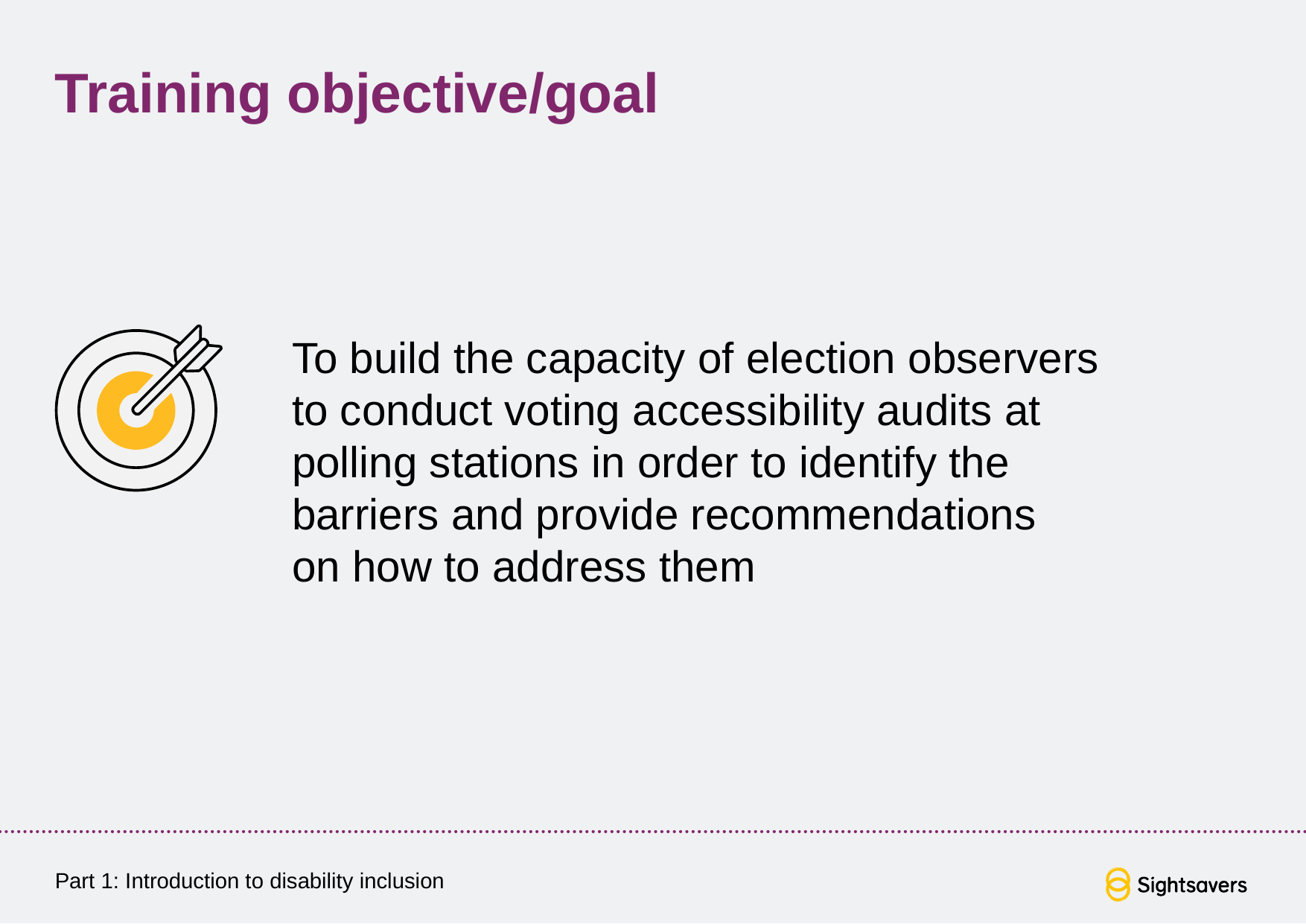

# Training objective/goal

To build the capacity of election observers to conduct voting accessibility audits at polling stations in order to identify the barriers and provide recommendations
on how to address them
Part 1: Introduction to disability inclusion